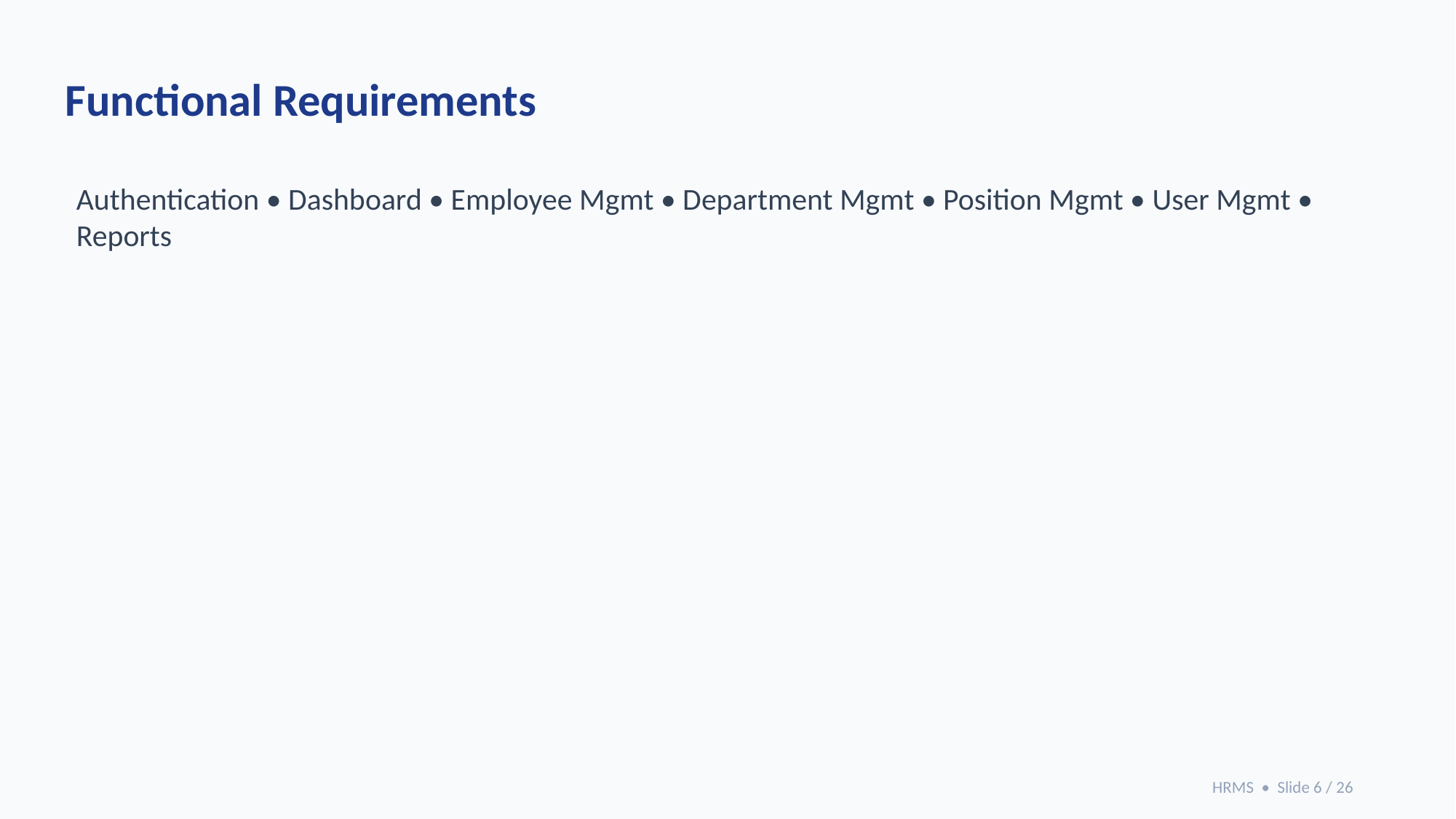

Functional Requirements
Authentication • Dashboard • Employee Mgmt • Department Mgmt • Position Mgmt • User Mgmt • Reports
HRMS  •  Slide 6 / 26